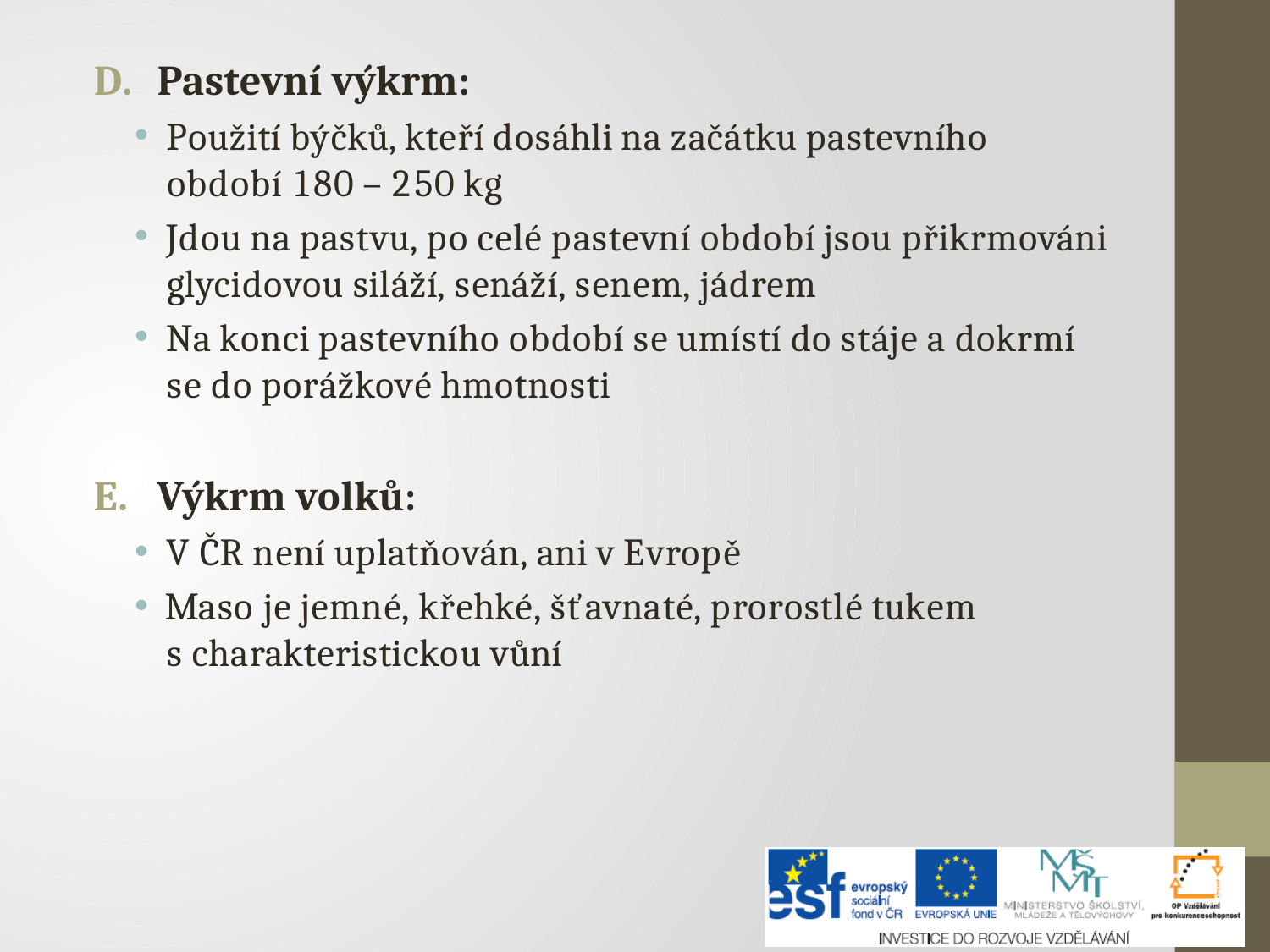

Pastevní výkrm:
Použití býčků, kteří dosáhli na začátku pastevního období 180 – 250 kg
Jdou na pastvu, po celé pastevní období jsou přikrmováni glycidovou siláží, senáží, senem, jádrem
Na konci pastevního období se umístí do stáje a dokrmí se do porážkové hmotnosti

Výkrm volků:
V ČR není uplatňován, ani v Evropě
Maso je jemné, křehké, šťavnaté, prorostlé tukem s charakteristickou vůní